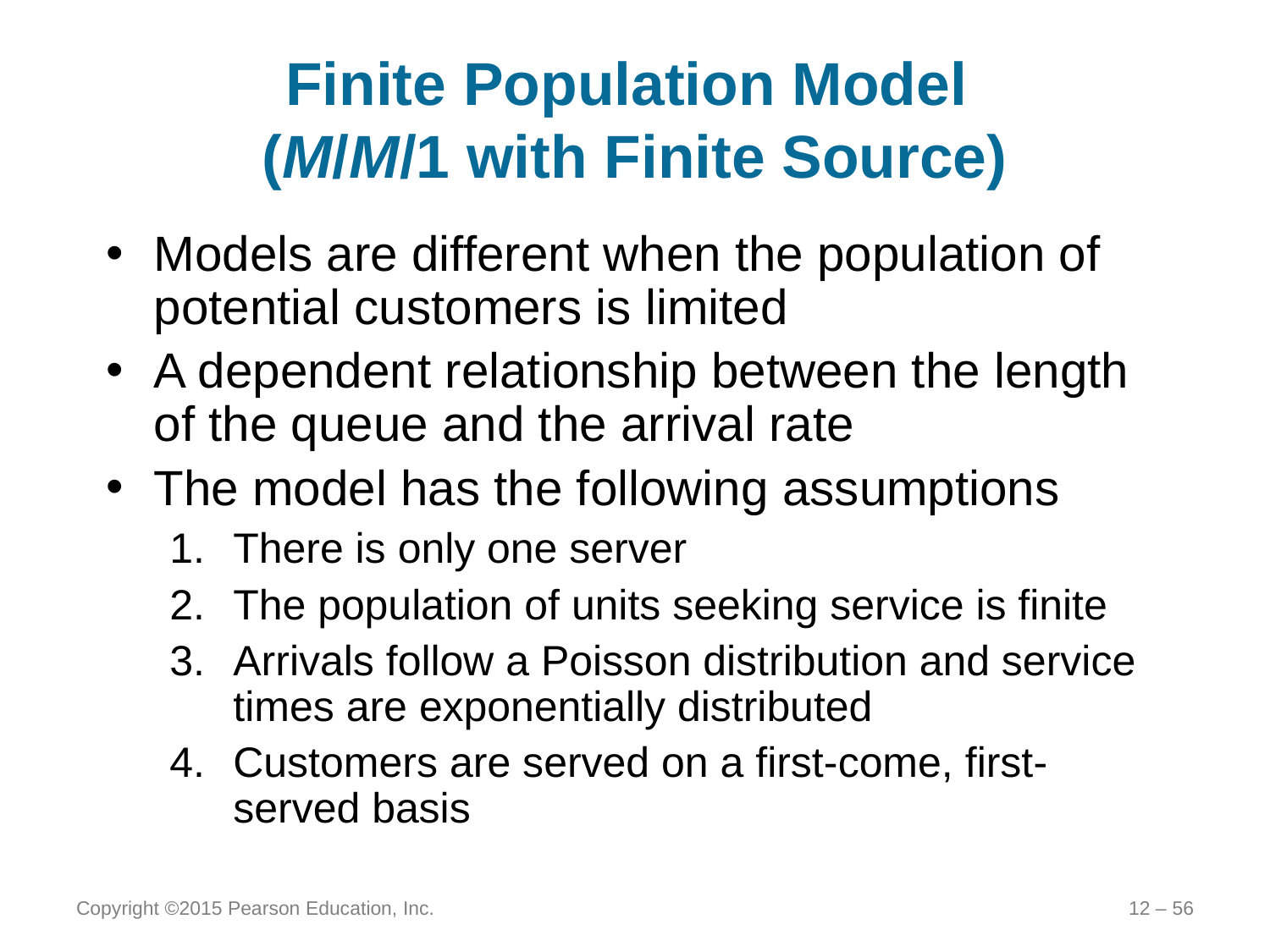

# Finite Population Model (M/M/1 with Finite Source)
Models are different when the population of potential customers is limited
A dependent relationship between the length of the queue and the arrival rate
The model has the following assumptions
There is only one server
The population of units seeking service is finite
Arrivals follow a Poisson distribution and service times are exponentially distributed
Customers are served on a first-come, first-served basis
Copyright ©2015 Pearson Education, Inc.
12 – 56